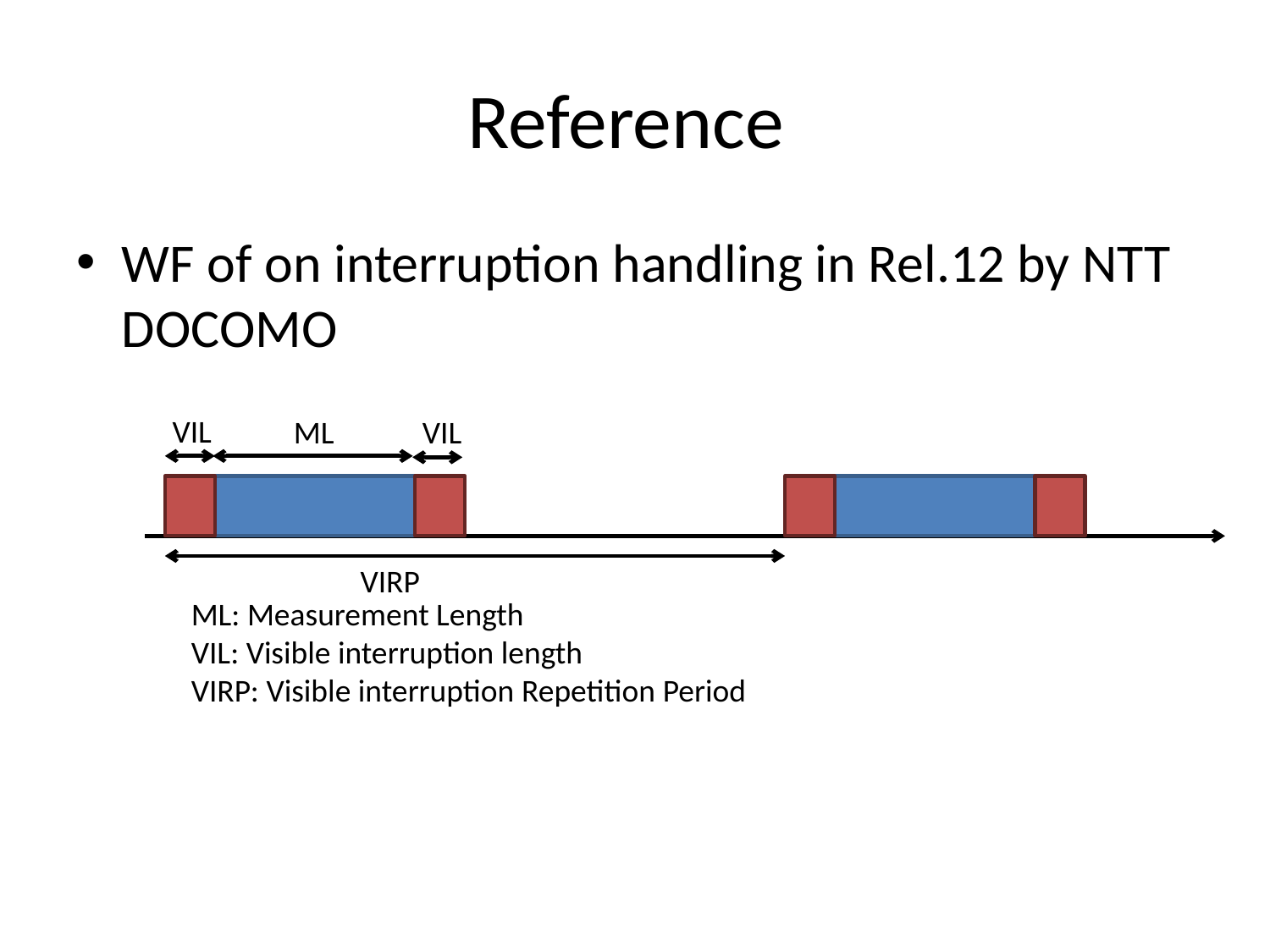

# Reference
WF of on interruption handling in Rel.12 by NTT DOCOMO
VIL
ML
VIL

VIRP
ML: Measurement Length
VIL: Visible interruption length
VIRP: Visible interruption Repetition Period